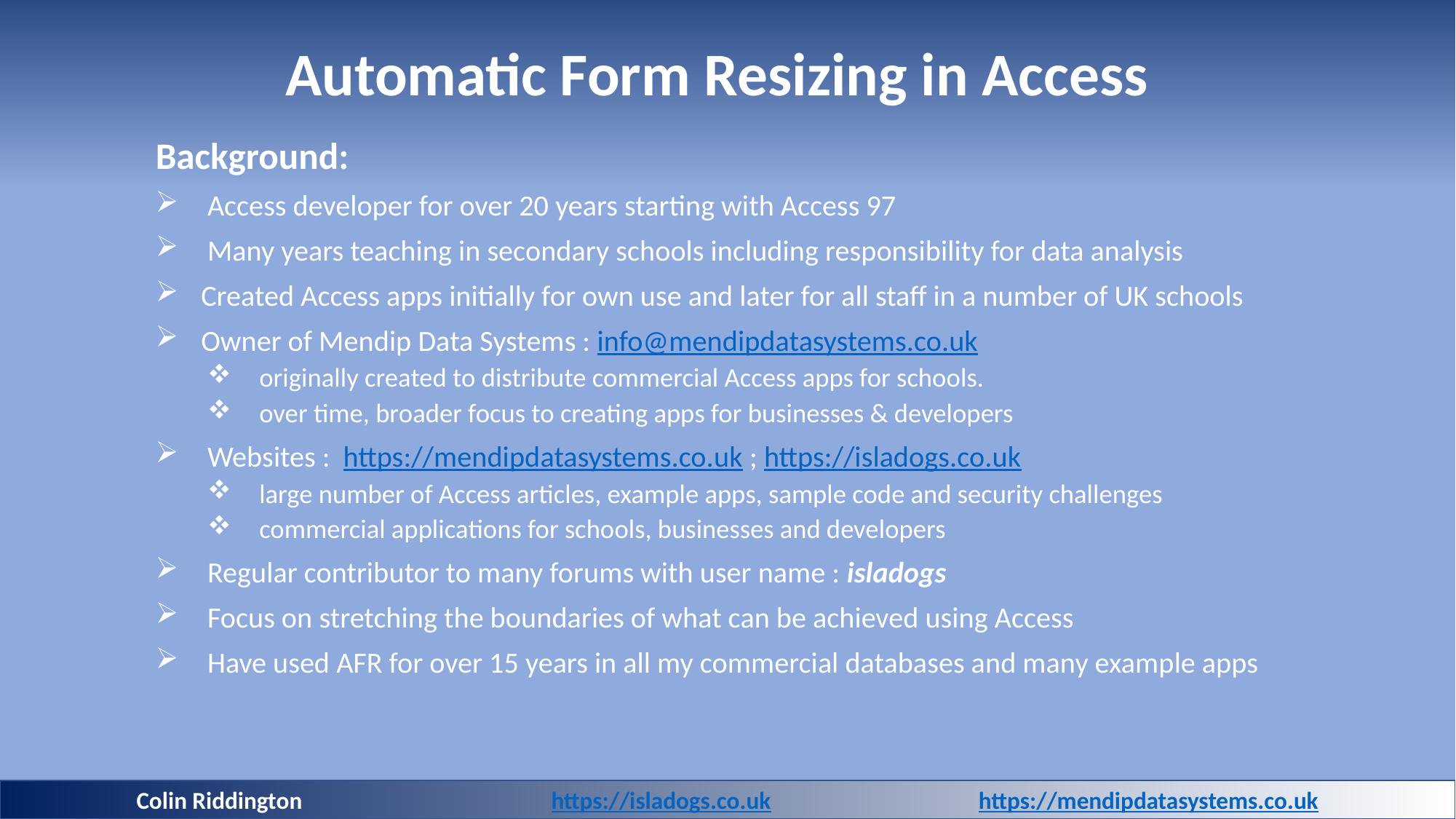

# Automatic Form Resizing in Access
Background:
Access developer for over 20 years starting with Access 97
Many years teaching in secondary schools including responsibility for data analysis
 Created Access apps initially for own use and later for all staff in a number of UK schools
 Owner of Mendip Data Systems : info@mendipdatasystems.co.uk
originally created to distribute commercial Access apps for schools.
over time, broader focus to creating apps for businesses & developers
Websites :  https://mendipdatasystems.co.uk ; https://isladogs.co.uk
large number of Access articles, example apps, sample code and security challenges
commercial applications for schools, businesses and developers
Regular contributor to many forums with user name : isladogs
Focus on stretching the boundaries of what can be achieved using Access
Have used AFR for over 15 years in all my commercial databases and many example apps

Colin Riddington		                https://isladogs.co.uk                                      https://mendipdatasystems.co.uk